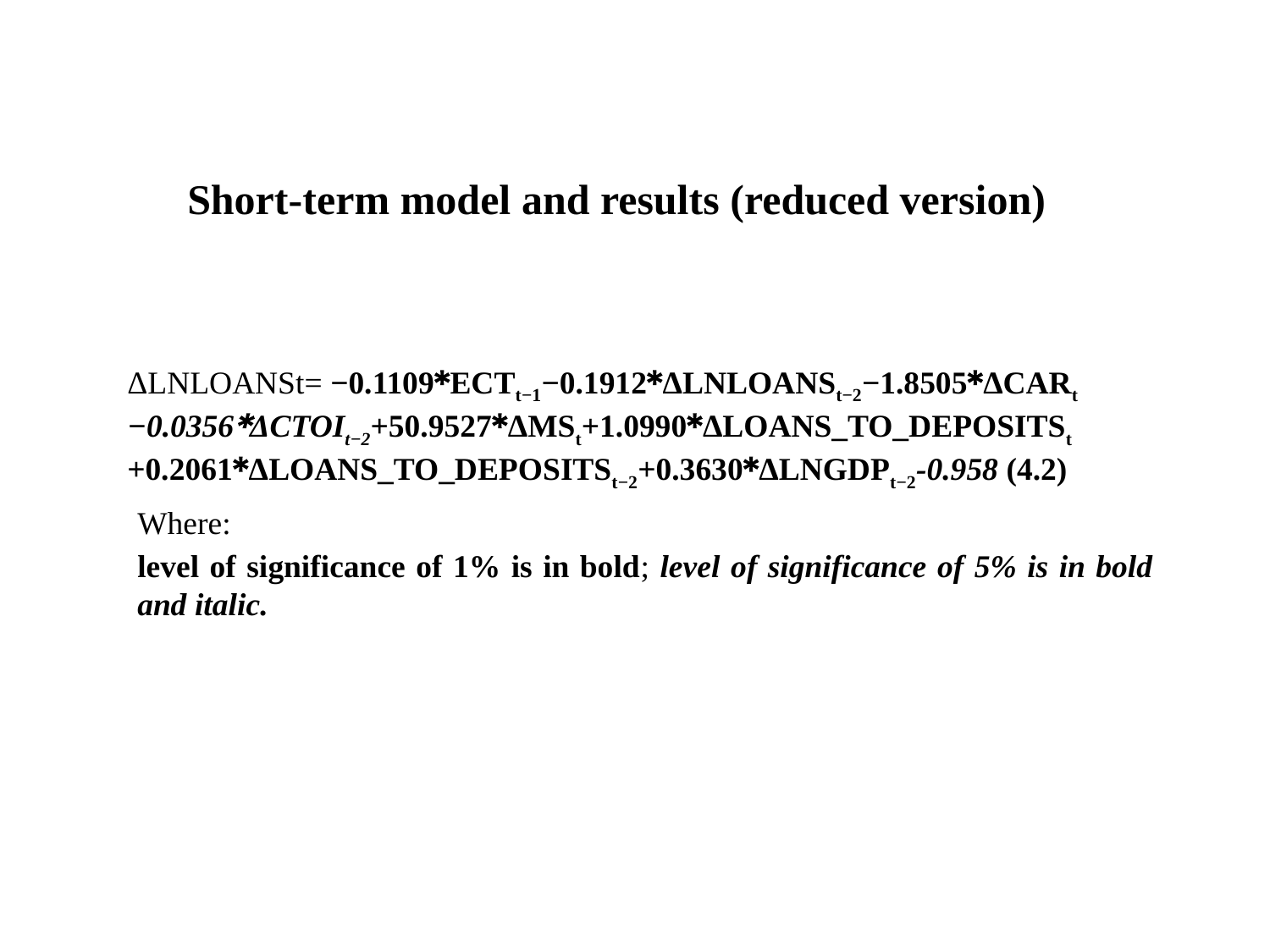

Short-term model and results (reduced version)
ΔLNLOANSt​=​ −0.1109*ECTt−1​​−0.1912*ΔLNLOANSt−2​−1.8505*ΔCARt​−0.0356*ΔCTOIt−2​+50.9527*ΔMSt​+1.0990*ΔLOANS_TO_DEPOSITSt​+0.2061*ΔLOANS_TO_DEPOSITSt−2​+0.3630*ΔLNGDPt−2​-0.958 (4.2)
Where:
level of significance of 1% is in bold; level of significance of 5% is in bold and italic.